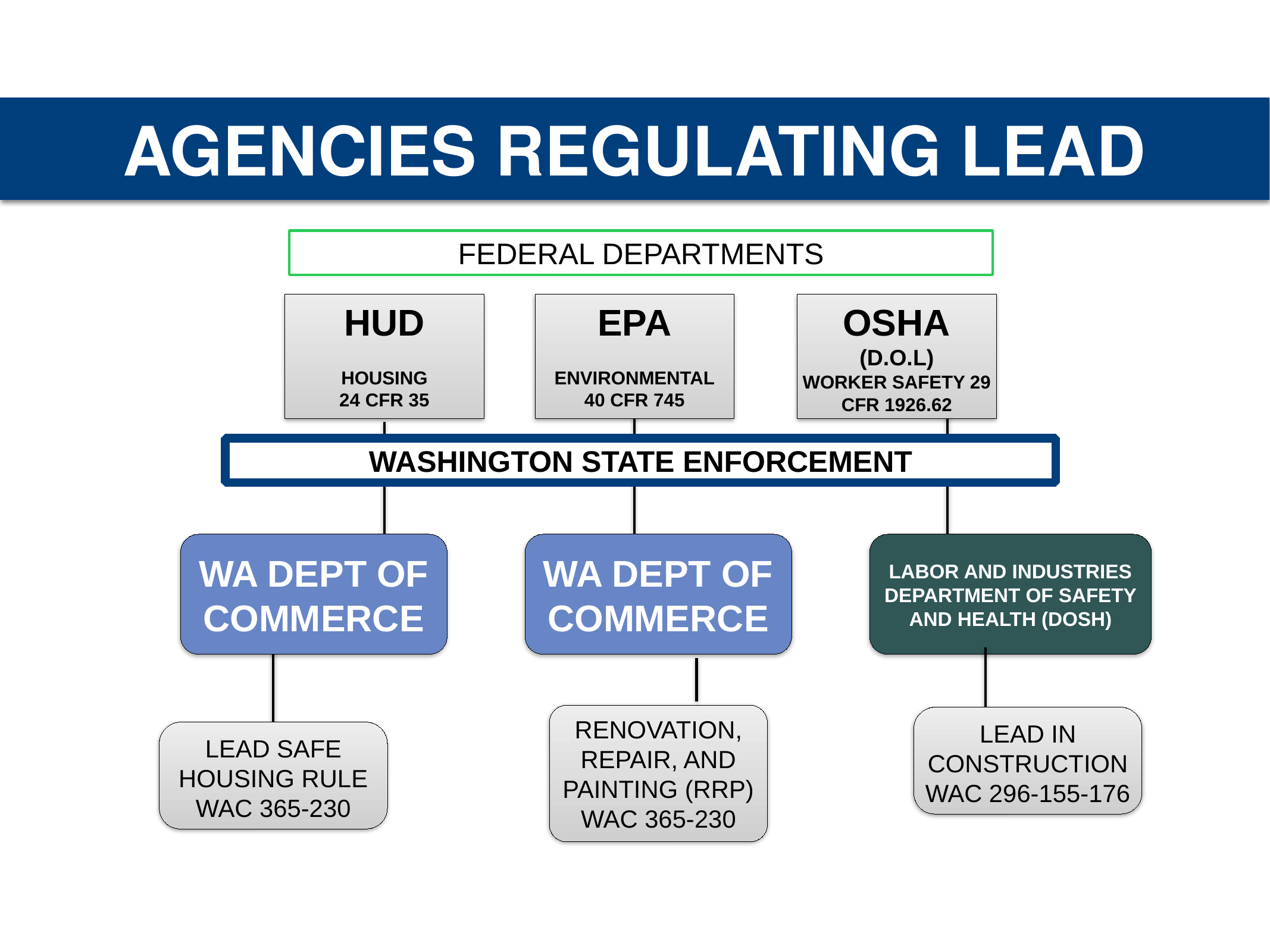

AGENCIES REGULATING LEAD
FEDERAL DEPARTMENTS
HUD
HOUSING
24 CFR 35
EPA
ENVIRONMENTAL
40 CFR 745
OSHA
(D.O.L)
WORKER SAFETY 29 CFR 1926.62

WASHINGTON STATE ENFORCEMENT

WA DEPT OF COMMERCE
WA DEPT OF COMMERCE
LABOR AND INDUSTRIES
DEPARTMENT OF SAFETY AND HEALTH (DOSH)

RENOVATION, REPAIR, AND PAINTING (RRP)
WAC 365-230
LEAD IN CONSTRUCTION
WAC 296-155-176
LEAD SAFE HOUSING RULE
WAC 365-230